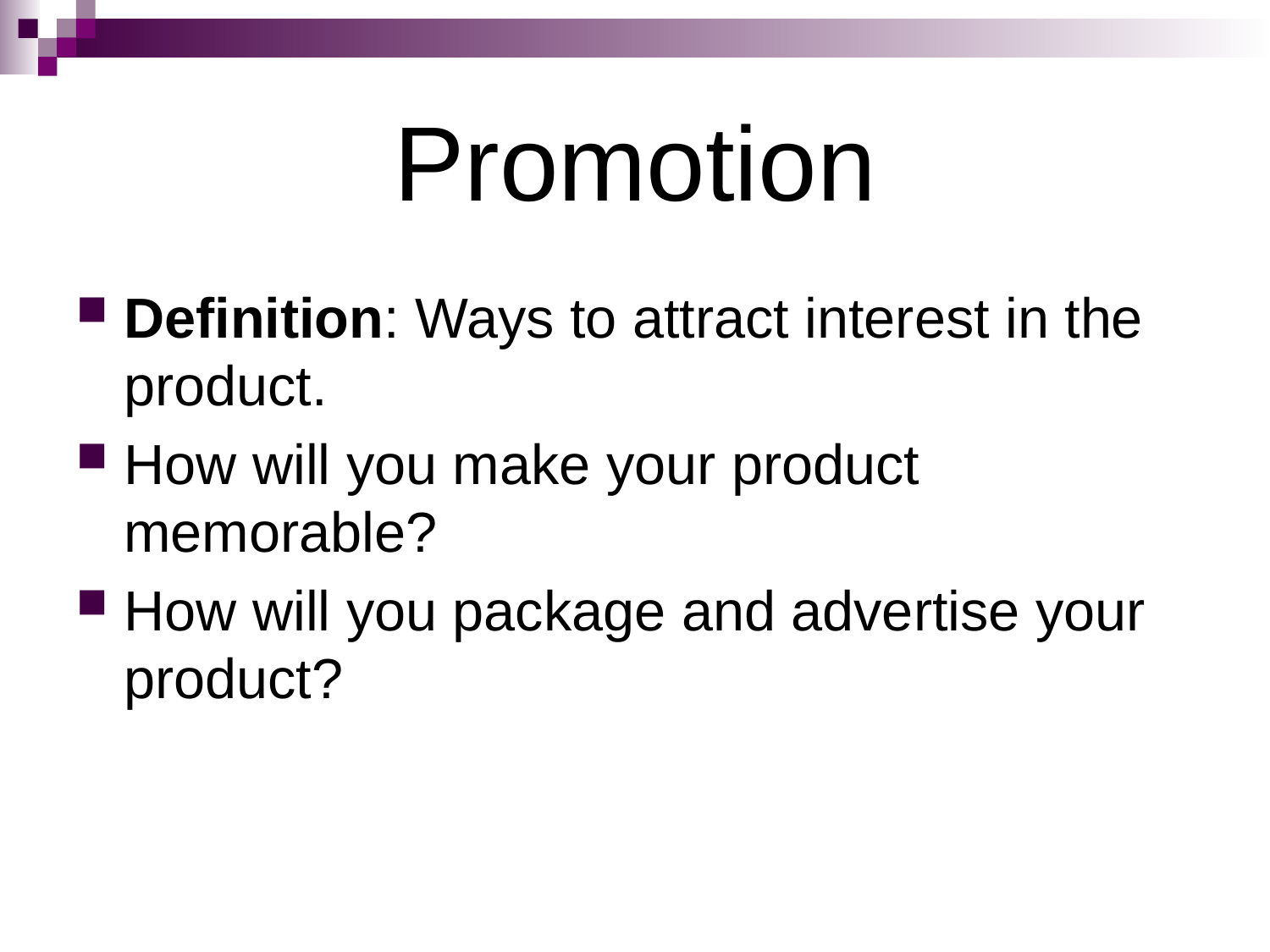

# Promotion
Definition: Ways to attract interest in the product.
How will you make your product memorable?
How will you package and advertise your product?